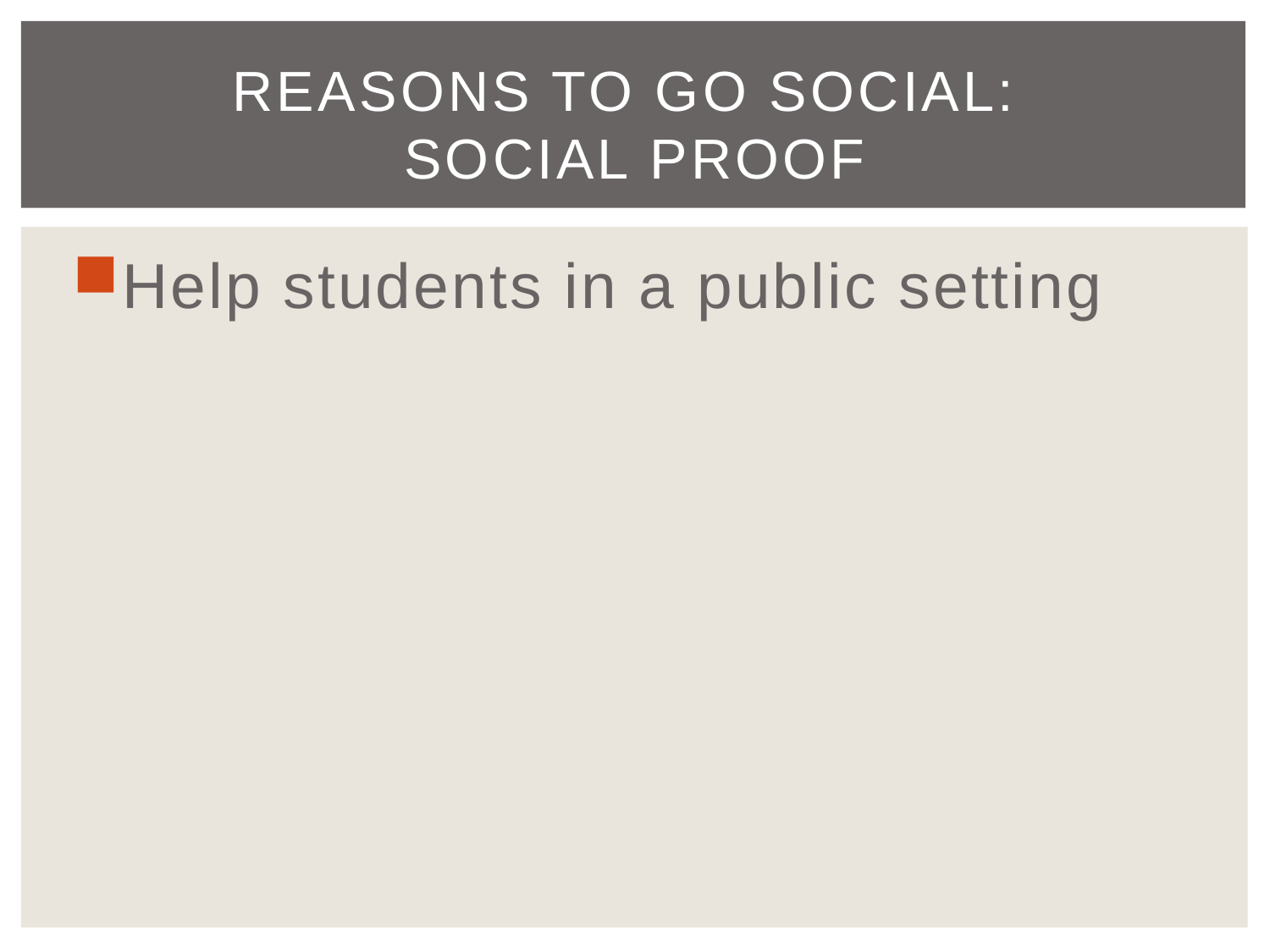

# Reasons to go social: social proof
Help students in a public setting